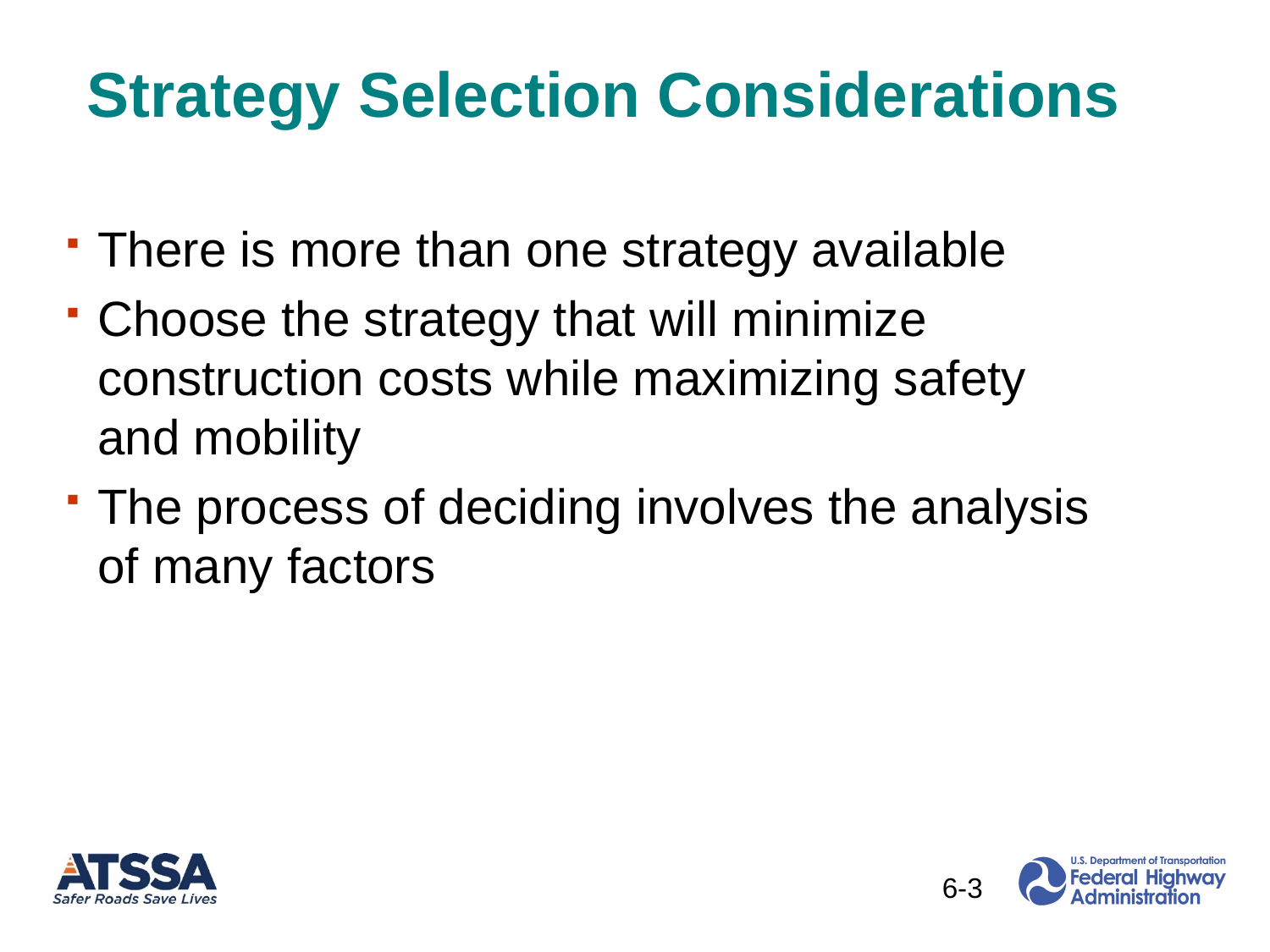

# Strategy Selection Considerations
There is more than one strategy available
Choose the strategy that will minimize construction costs while maximizing safety and mobility
The process of deciding involves the analysis of many factors